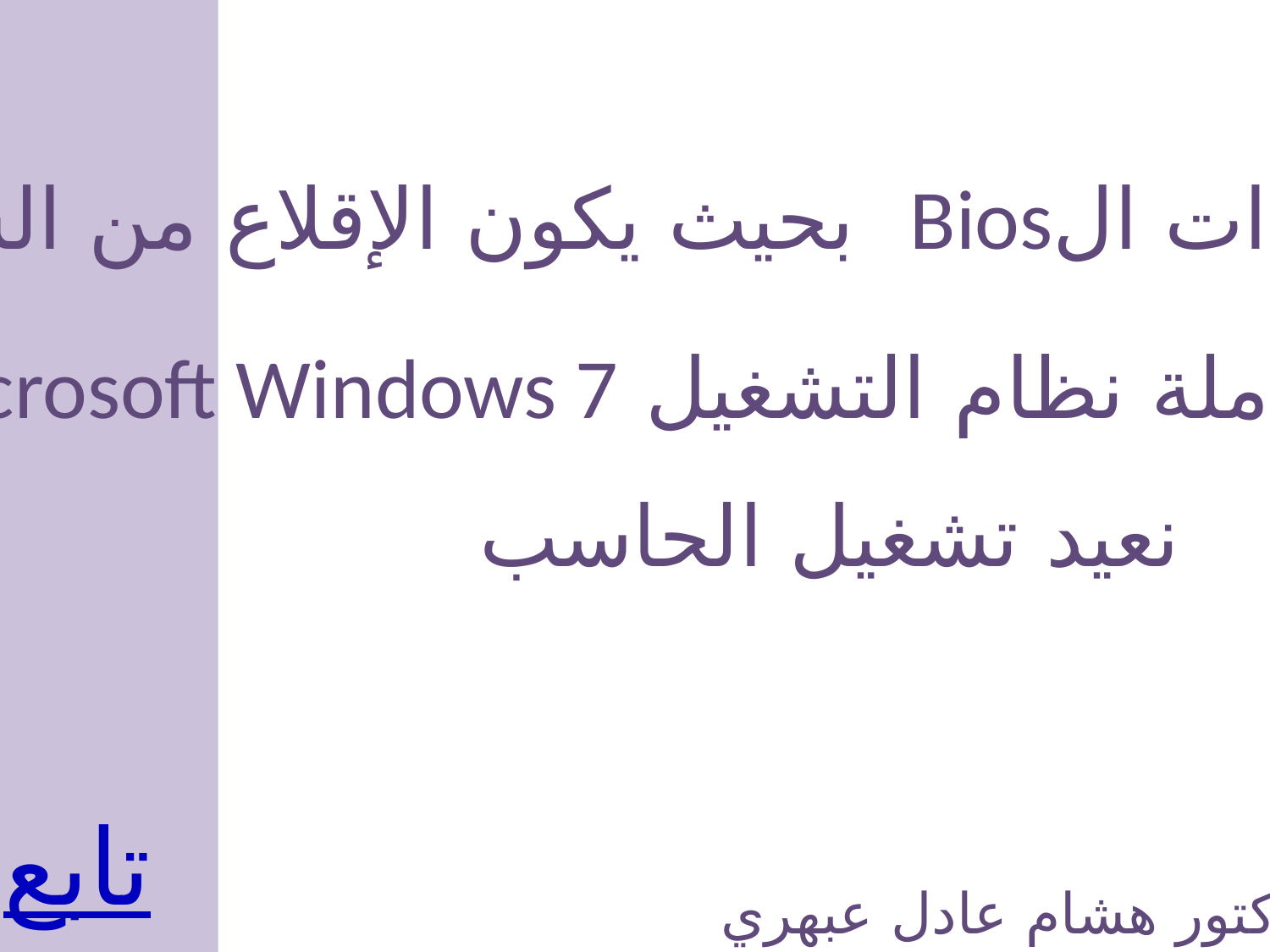

نعيد إعدادات الBios  بحيث يكون الإقلاع من السواقة
حاملة نظام التشغيل Microsoft Windows 7
 نعيد تشغيل الحاسب
تابع
الدكتور هشام عادل عبهري